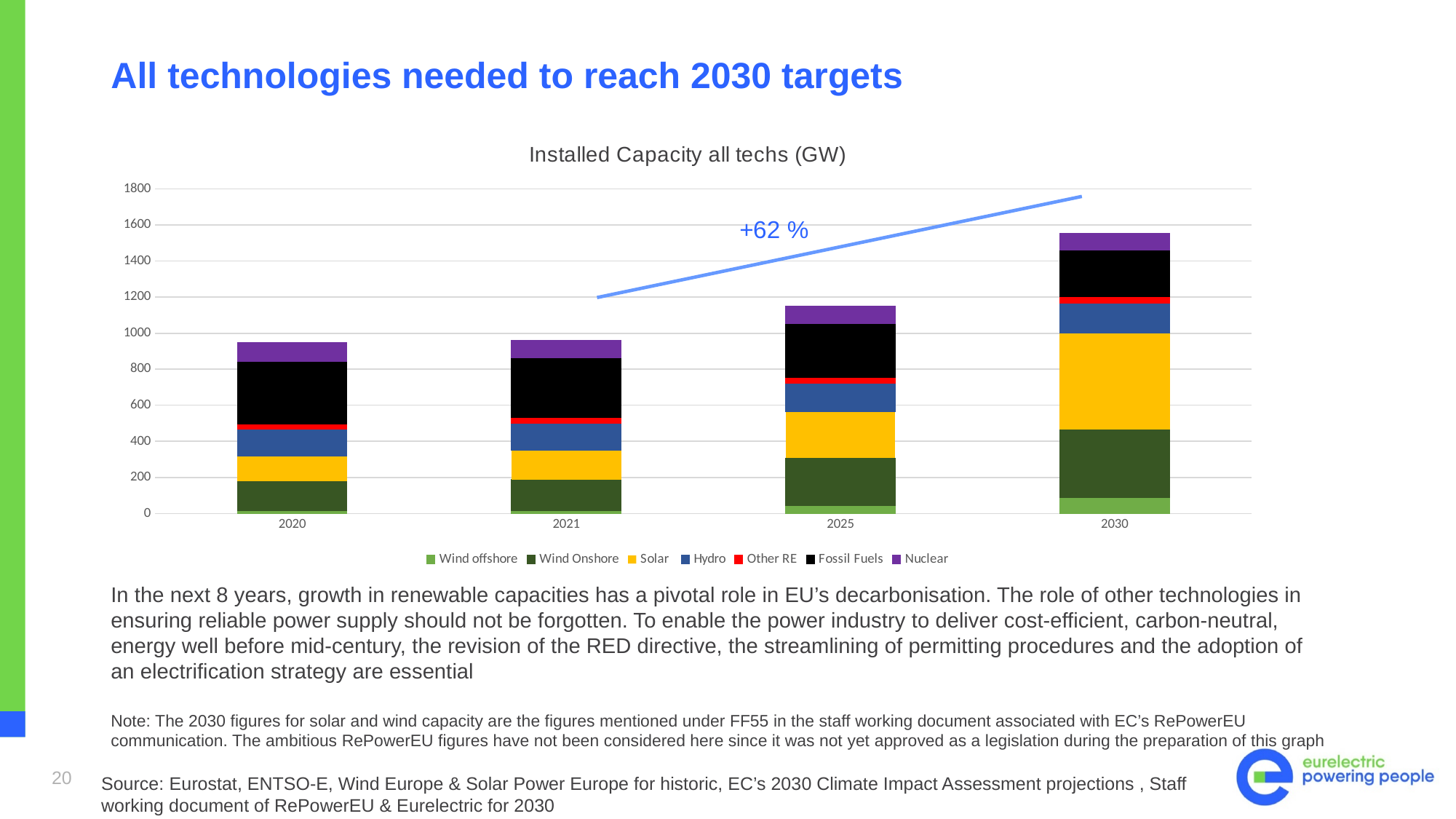

# All technologies needed to reach 2030 targets

### Chart: Installed Capacity all techs (GW)

| Category | Wind offshore | Wind Onshore | Solar  | Hydro | Other RE | Fossil Fuels | Nuclear |
|---|---|---|---|---|---|---|---|
| 2020 | 14.591 | 163.648 | 138.442687 | 150.771285 | 29.592657000000003 | 346.411 | 106.007 |
| 2021 | 15.396 | 173.293 | 160.382 | 150.908 | 30.97496840000008 | 330.88199999999995 | 97.74000000000001 |
| 2025 | 43.66444444444444 | 262.49611111111113 | 257.99 | 157.54818377777778 | 32.78113189425726 | 299.8233333333333 | 95.1888888888889 |
| 2030 | 87.0 | 382.0 | 530.0 | 165.84841350000002 | 35.96960678851451 | 261.0 | 92.0 |
In the next 8 years, growth in renewable capacities has a pivotal role in EU’s decarbonisation. The role of other technologies in ensuring reliable power supply should not be forgotten. To enable the power industry to deliver cost-efficient, carbon-neutral, energy well before mid-century, the revision of the RED directive, the streamlining of permitting procedures and the adoption of an electrification strategy are essential
Note: The 2030 figures for solar and wind capacity are the figures mentioned under FF55 in the staff working document associated with EC’s RePowerEU communication. The ambitious RePowerEU figures have not been considered here since it was not yet approved as a legislation during the preparation of this graph
20
Source: Eurostat, ENTSO-E, Wind Europe & Solar Power Europe for historic, EC’s 2030 Climate Impact Assessment projections , Staff working document of RePowerEU & Eurelectric for 2030